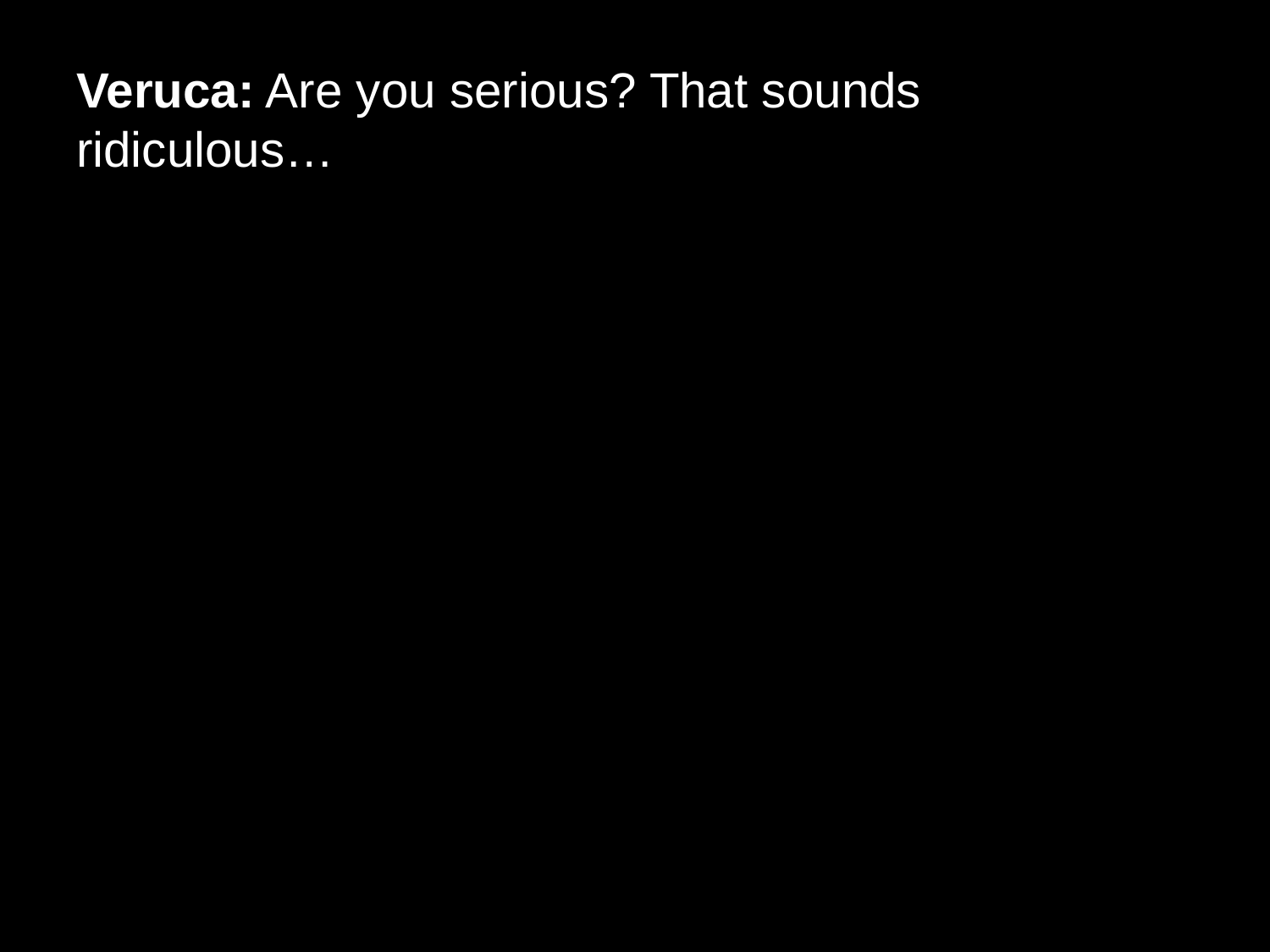

# Veruca: Are you serious? That sounds ridiculous…